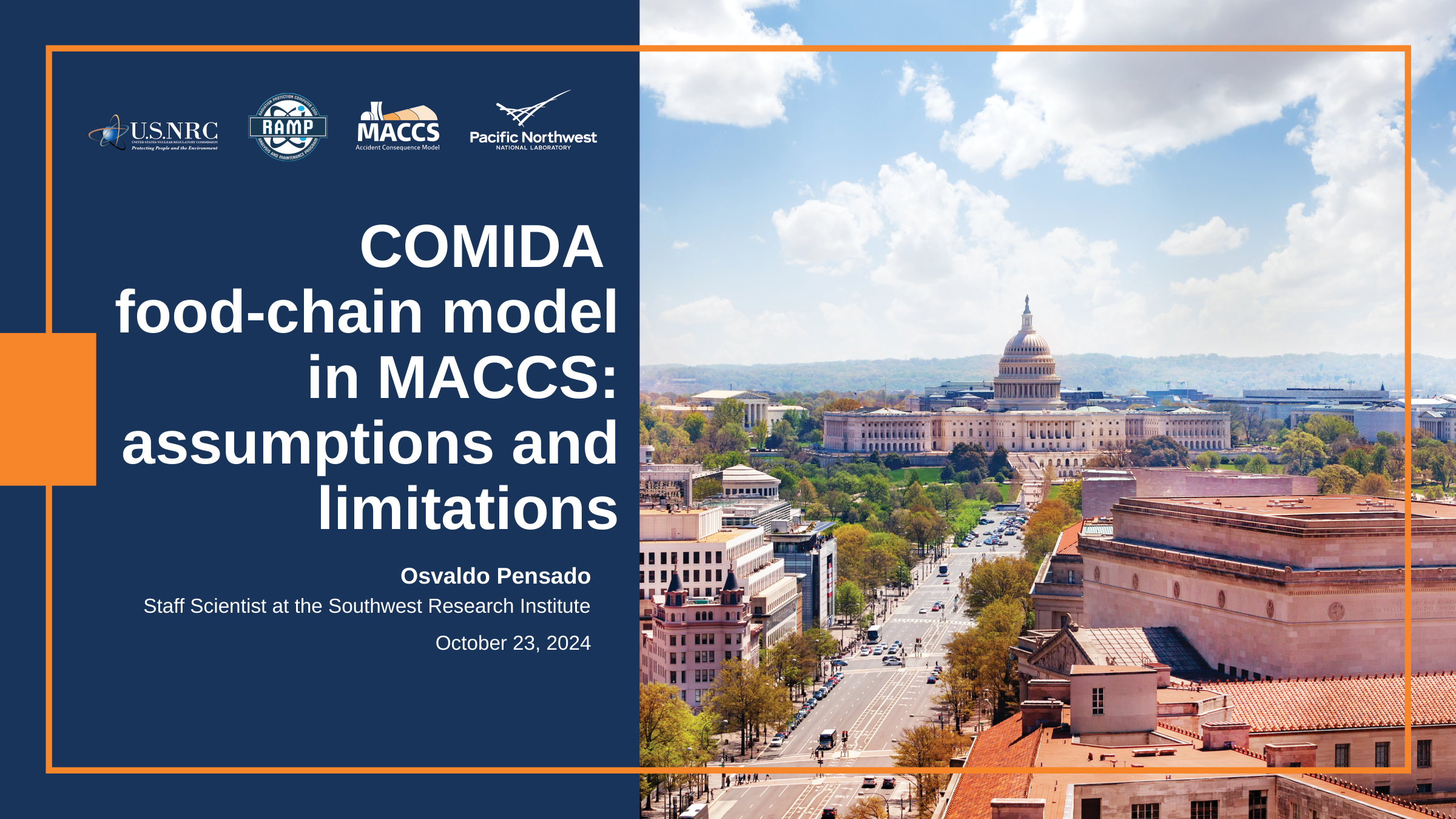

# COMIDA food-chain model in MACCS: assumptions and limitations
Osvaldo Pensado
Staff Scientist at the Southwest Research Institute
October 23, 2024